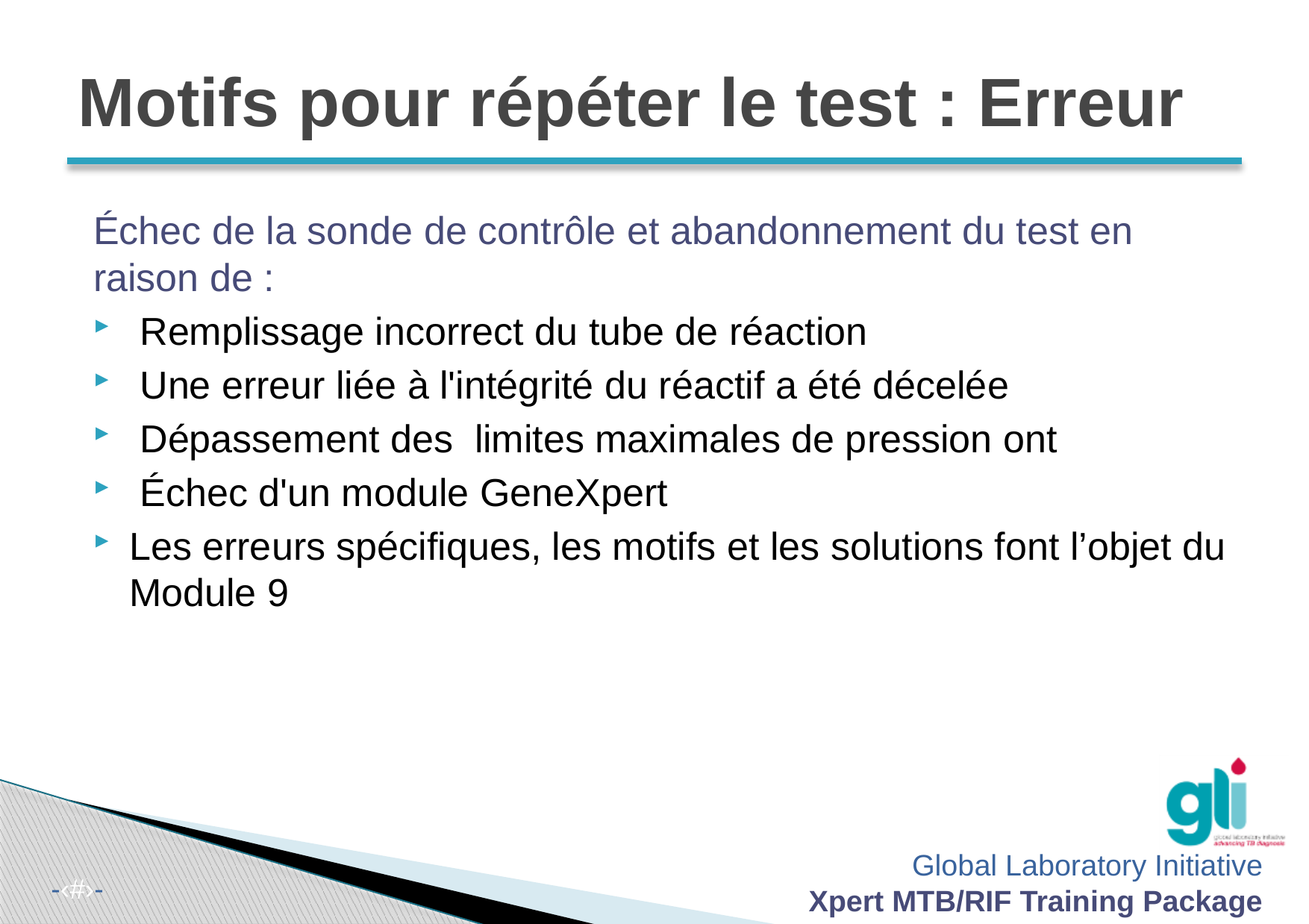

# Motifs pour répéter le test : Erreur
Échec de la sonde de contrôle et abandonnement du test en raison de :
 Remplissage incorrect du tube de réaction
 Une erreur liée à l'intégrité du réactif a été décelée
 Dépassement des  limites maximales de pression ont
 Échec d'un module GeneXpert
Les erreurs spécifiques, les motifs et les solutions font l’objet du Module 9